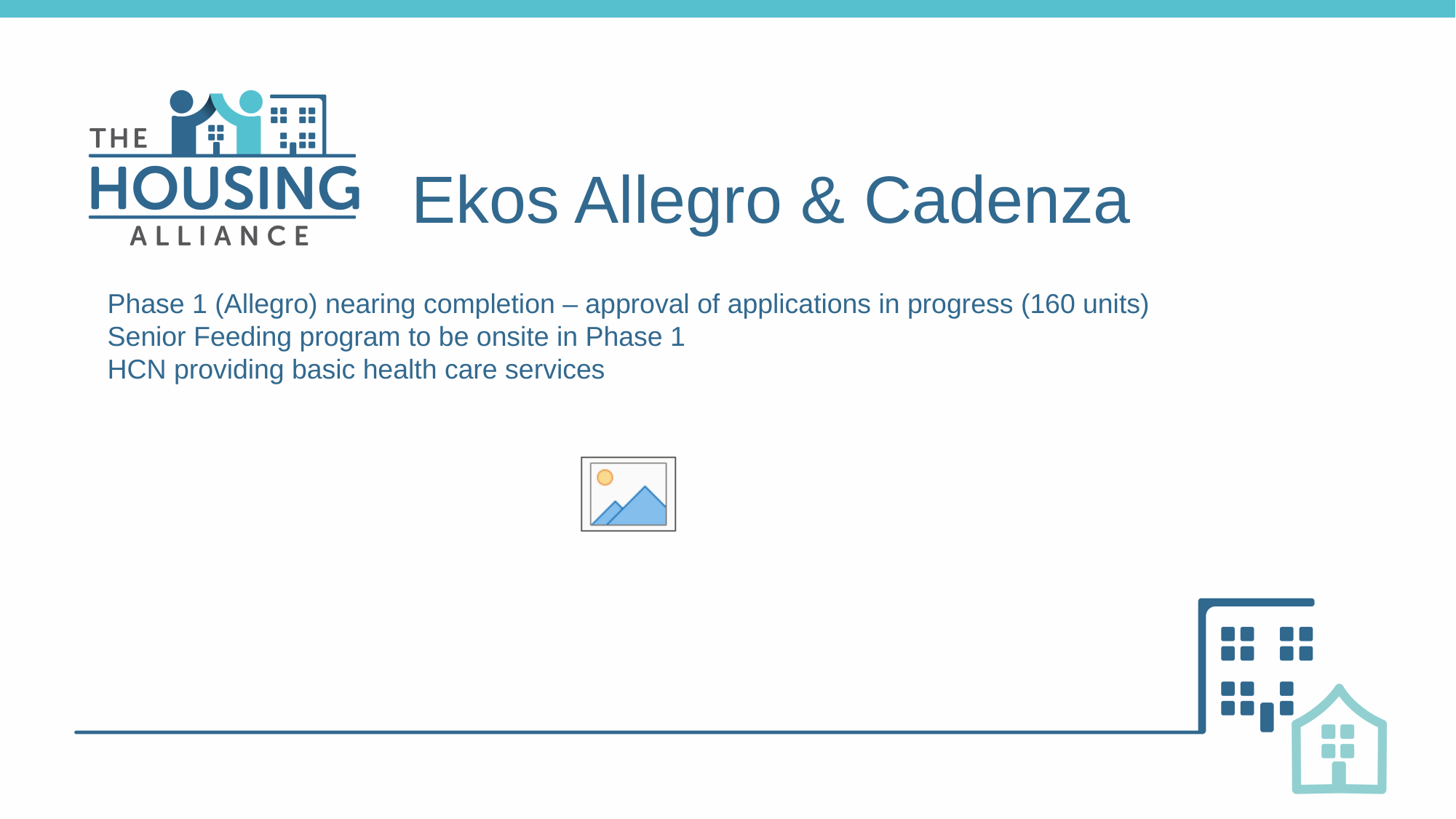

# Ekos Allegro & Cadenza
Phase 1 (Allegro) nearing completion – approval of applications in progress (160 units)
Senior Feeding program to be onsite in Phase 1
HCN providing basic health care services